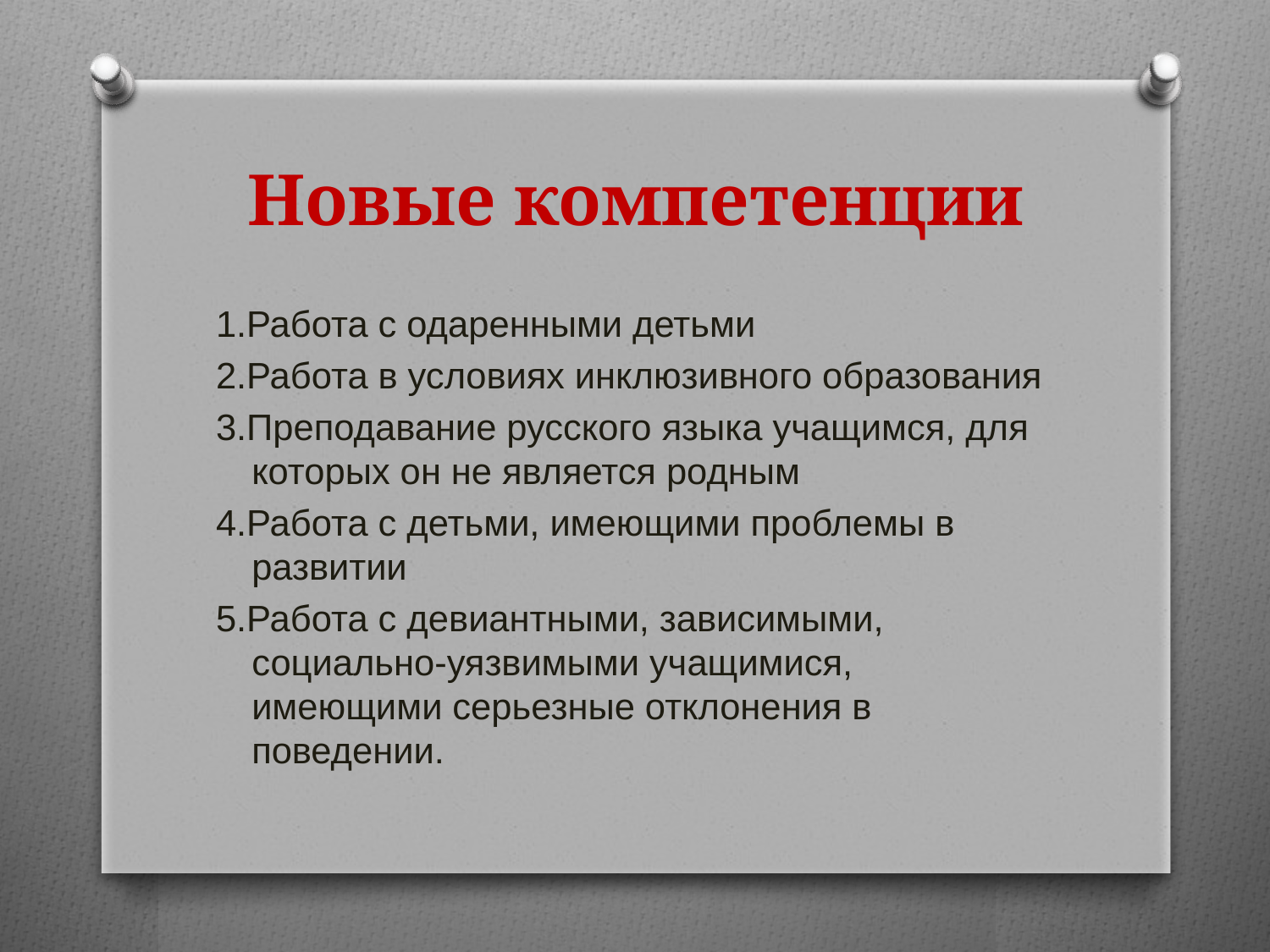

# Новые компетенции
1.Работа с одаренными детьми
2.Работа в условиях инклюзивного образования
3.Преподавание русского языка учащимся, для которых он не является родным
4.Работа с детьми, имеющими проблемы в развитии
5.Работа с девиантными, зависимыми, социально-уязвимыми учащимися, имеющими серьезные отклонения в поведении.